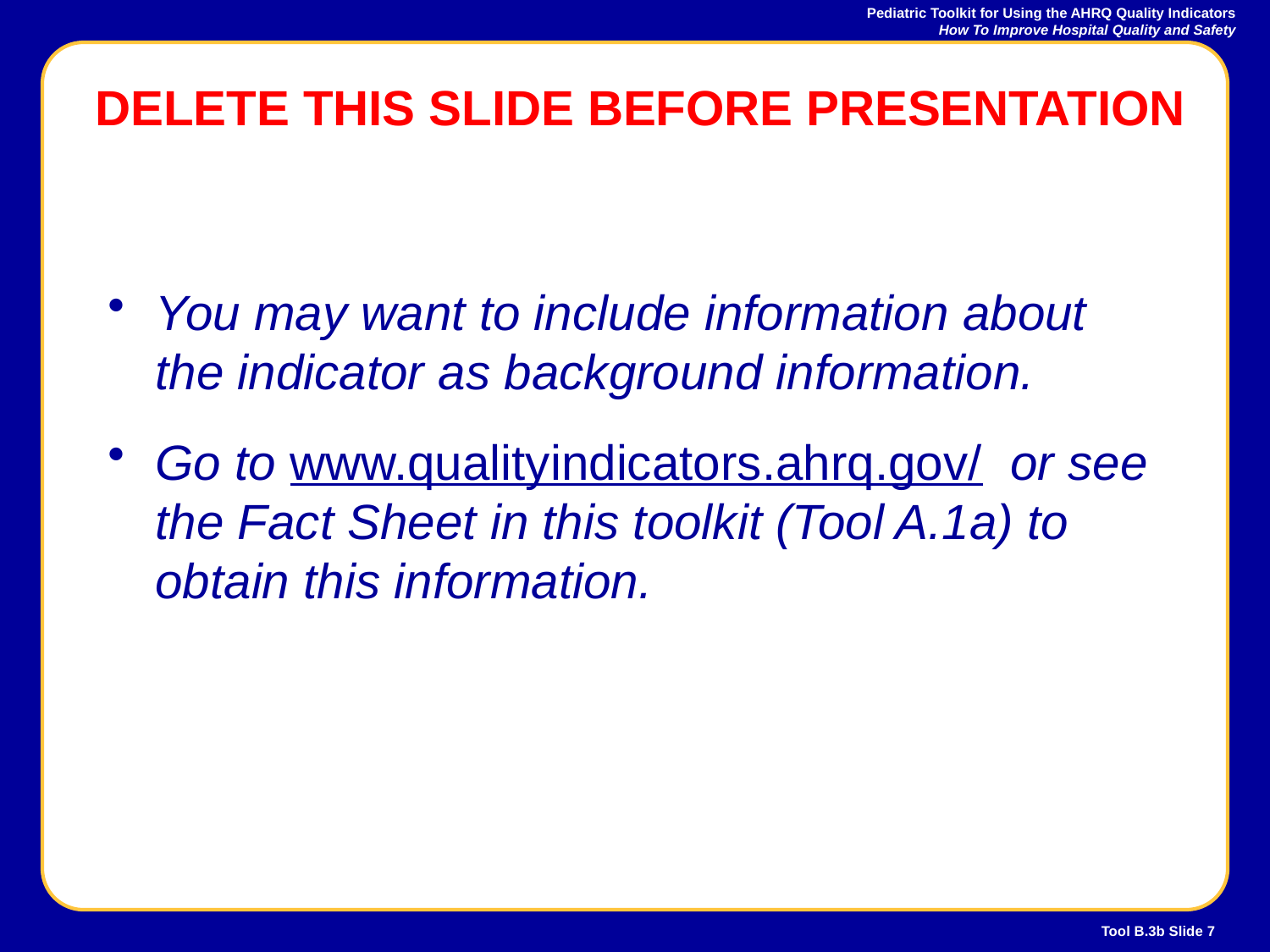

DELETE THIS SLIDE BEFORE PRESENTATION
You may want to include information about the indicator as background information.
Go to www.qualityindicators.ahrq.gov/  or see the Fact Sheet in this toolkit (Tool A.1a) to obtain this information.